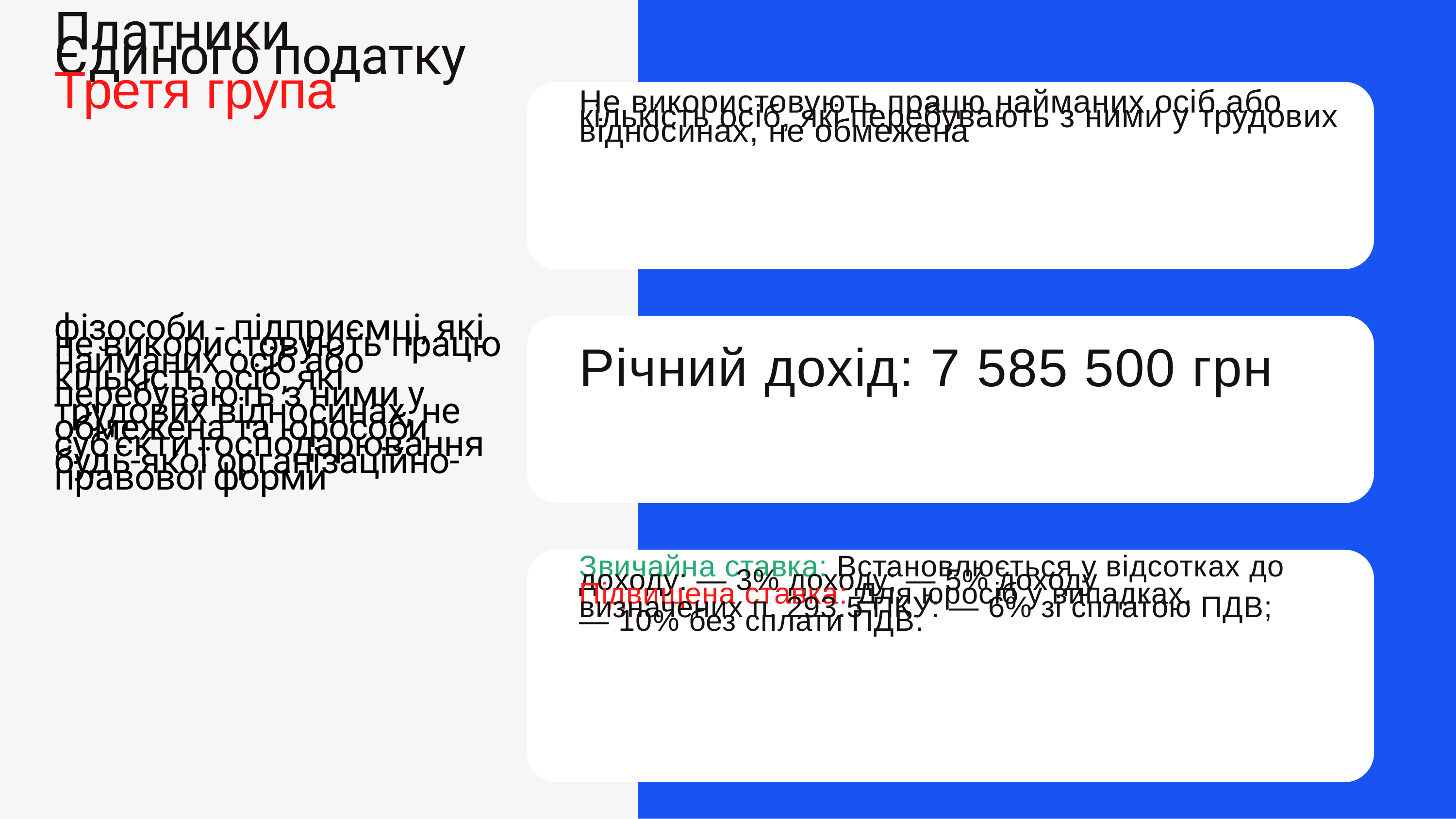

Платники Єдиного податку

Третя група

Не використовують працю найманих осіб або кількість осіб, які перебувають з ними у трудових відносинах, не обмежена

фізособи - підприємці, які не використовують працю найманих осіб або кількість осіб, які перебувають з ними у трудових відносинах, не обмежена та юрособи суб'єкти господарювання будь-якої організаційно-правової форми
Річний дохід: 7 585 500 грн

Звичайна ставка: Встановлюється у відсотках до доходу: — 3% доходу; — 5% доходу
Підвищена ставка: Для юросіб у випадках, визначених п. 293.5 ПКУ: — 6% зі сплатою ПДВ;
— 10% без сплати ПДВ.